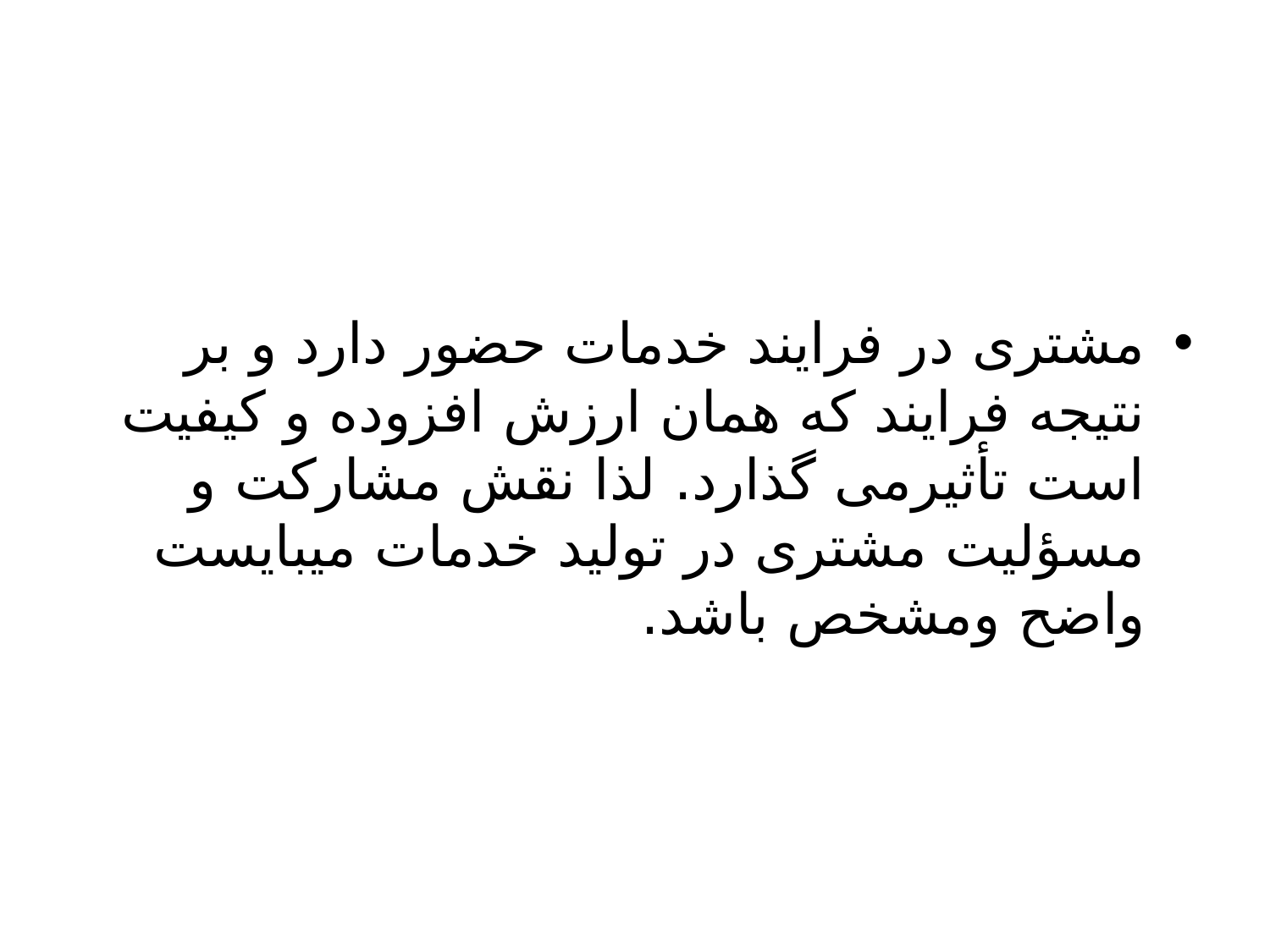

#

مشتری در فرایند خدمات حضور دارد و بر نتیجه فرایند که همان ارزش افزوده و کیفیت است تأثیرمی گذارد. لذا نقش مشارکت و مسؤلیت مشتری در تولید خدمات میبایست واضح ومشخص باشد.